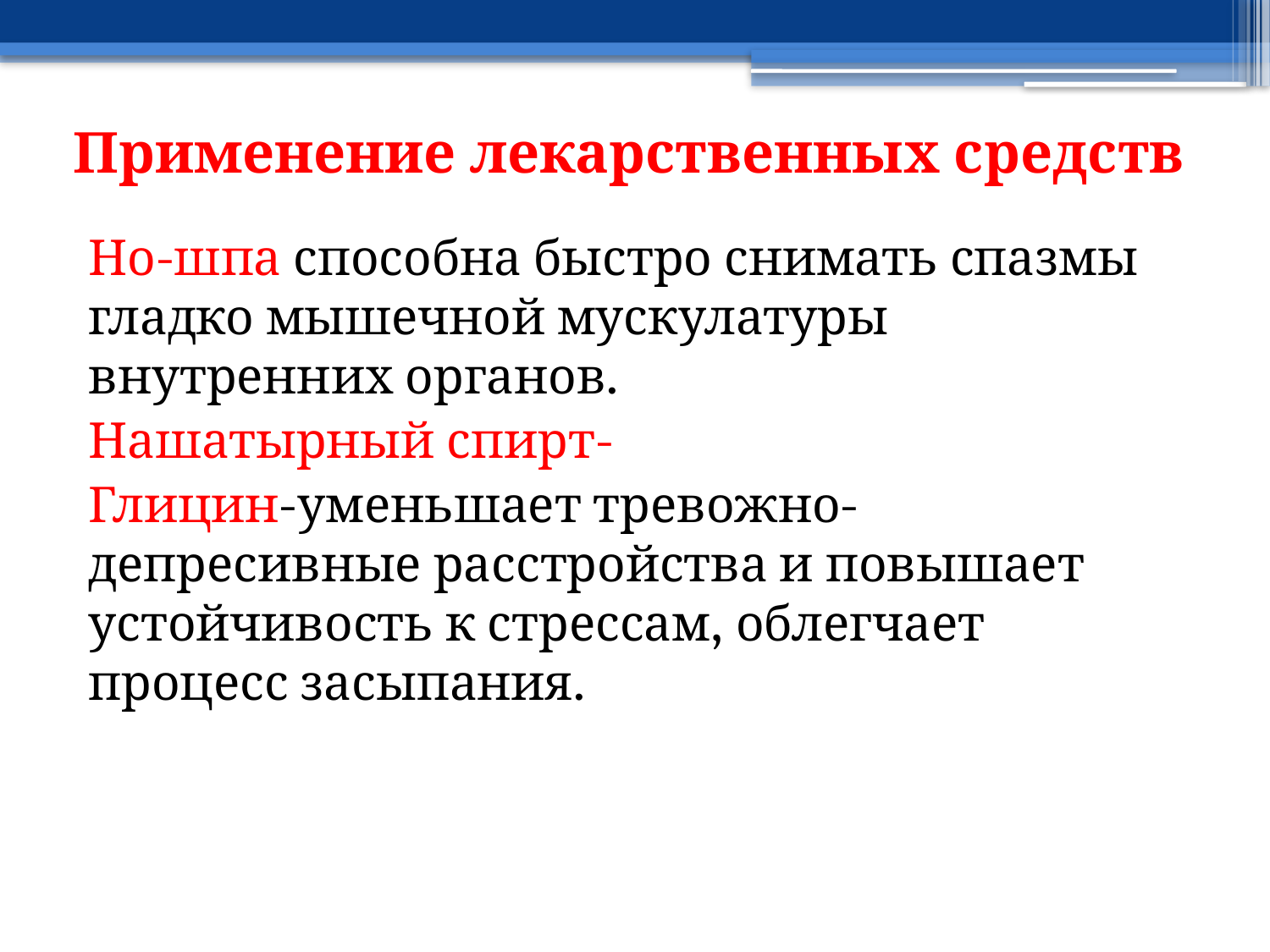

# Применение лекарственных средств
Но-шпа способна быстро снимать спазмы гладко мышечной мускулатуры внутренних органов.
Нашатырный спирт-
Глицин-уменьшает тревожно-депресивные расстройства и повышает устойчивость к стрессам, облегчает процесс засыпания.